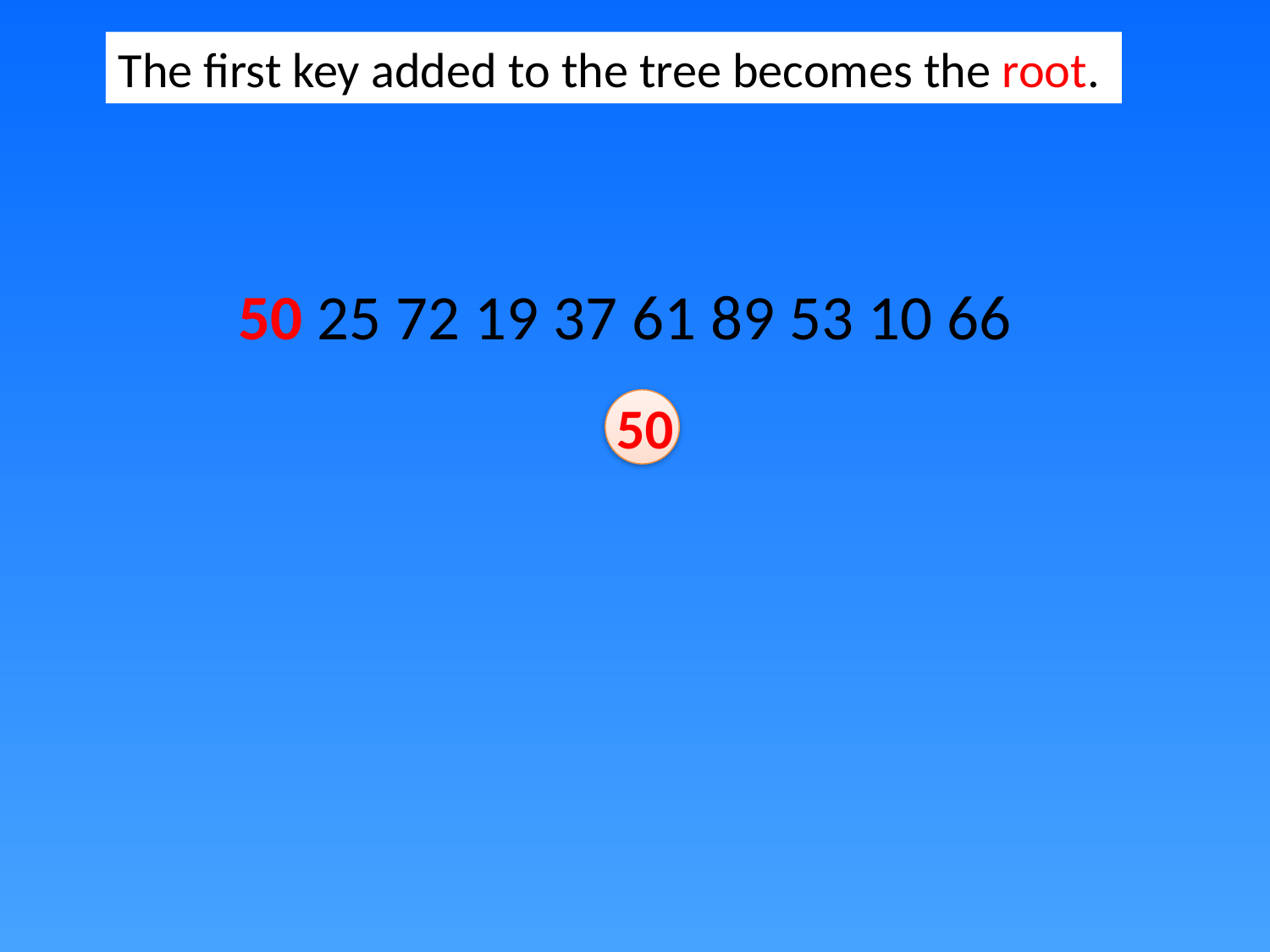

The first key added to the tree becomes the root.
50 25 72 19 37 61 89 53 10 66
50